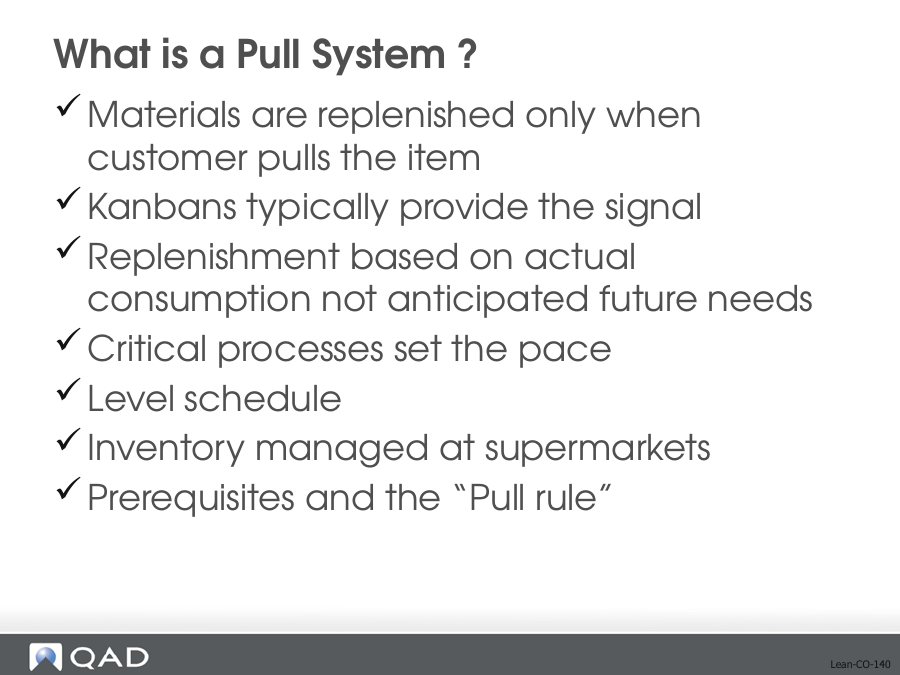

# What is a Pull System ?
Materials are replenished only when customer pulls the item
Kanbans typically provide the signal
Replenishment based on actual consumption not anticipated future needs
Critical processes set the pace
Level schedule
Inventory managed at supermarkets
Prerequisites and the “Pull rule”
Lean-CO-140